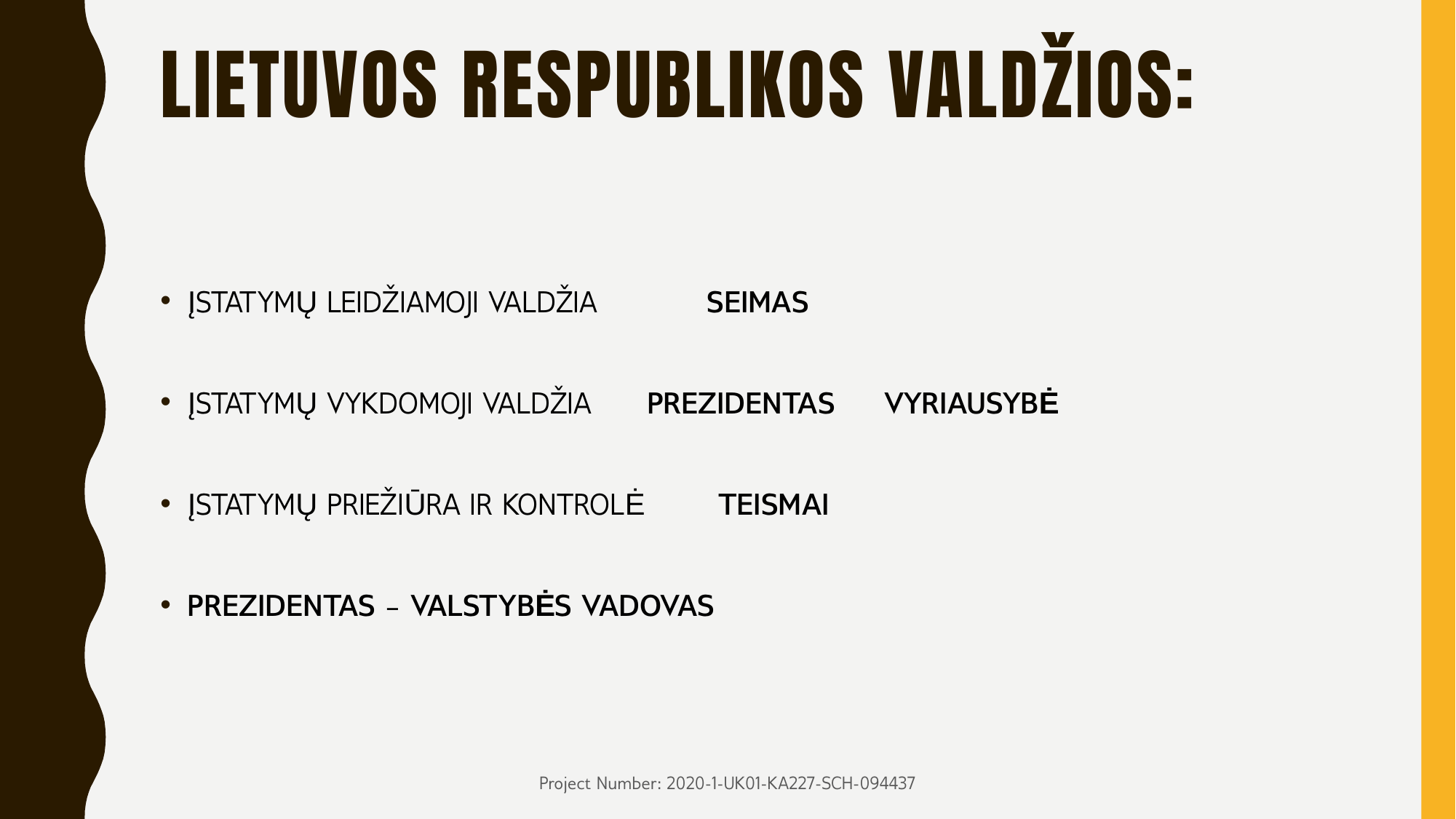

# LIETUVOS RESPUBLIKOS VALDŽIOS:
ĮSTATYMŲ LEIDŽIAMOJI VALDŽIA            SEIMAS

ĮSTATYMŲ VYKDOMOJI VALDŽIA      PREZIDENTAS     VYRIAUSYBĖ

ĮSTATYMŲ PRIEŽIŪRA IR KONTROLĖ        TEISMAI

PREZIDENTAS – VALSTYBĖS VADOVAS

Project Number: 2020-1-UK01-KA227-SCH-094437